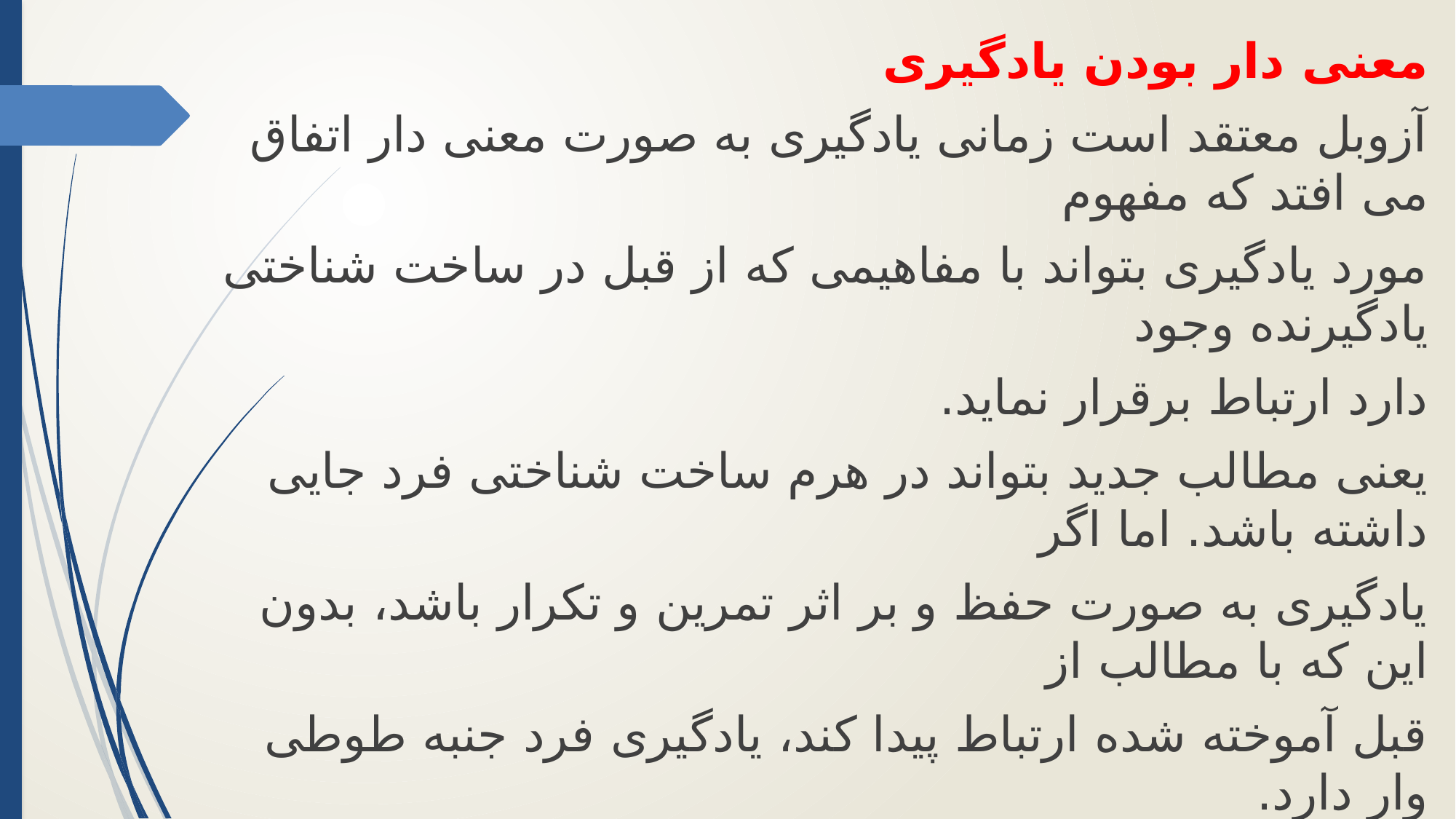

معنی دار بودن یادگیری
آزوبل معتقد است زمانی یادگیری به صورت معنی دار اتفاق می افتد که مفهوم
مورد یادگیری بتواند با مفاهیمی که از قبل در ساخت شناختی یادگیرنده وجود
دارد ارتباط برقرار نماید.
یعنی مطالب جدید بتواند در هرم ساخت شناختی فرد جایی داشته باشد. اما اگر
یادگیری به صورت حفظ و بر اثر تمرین و تکرار باشد، بدون این که با مطالب از
قبل آموخته شده ارتباط پیدا کند، یادگیری فرد جنبه طوطی وار دارد.